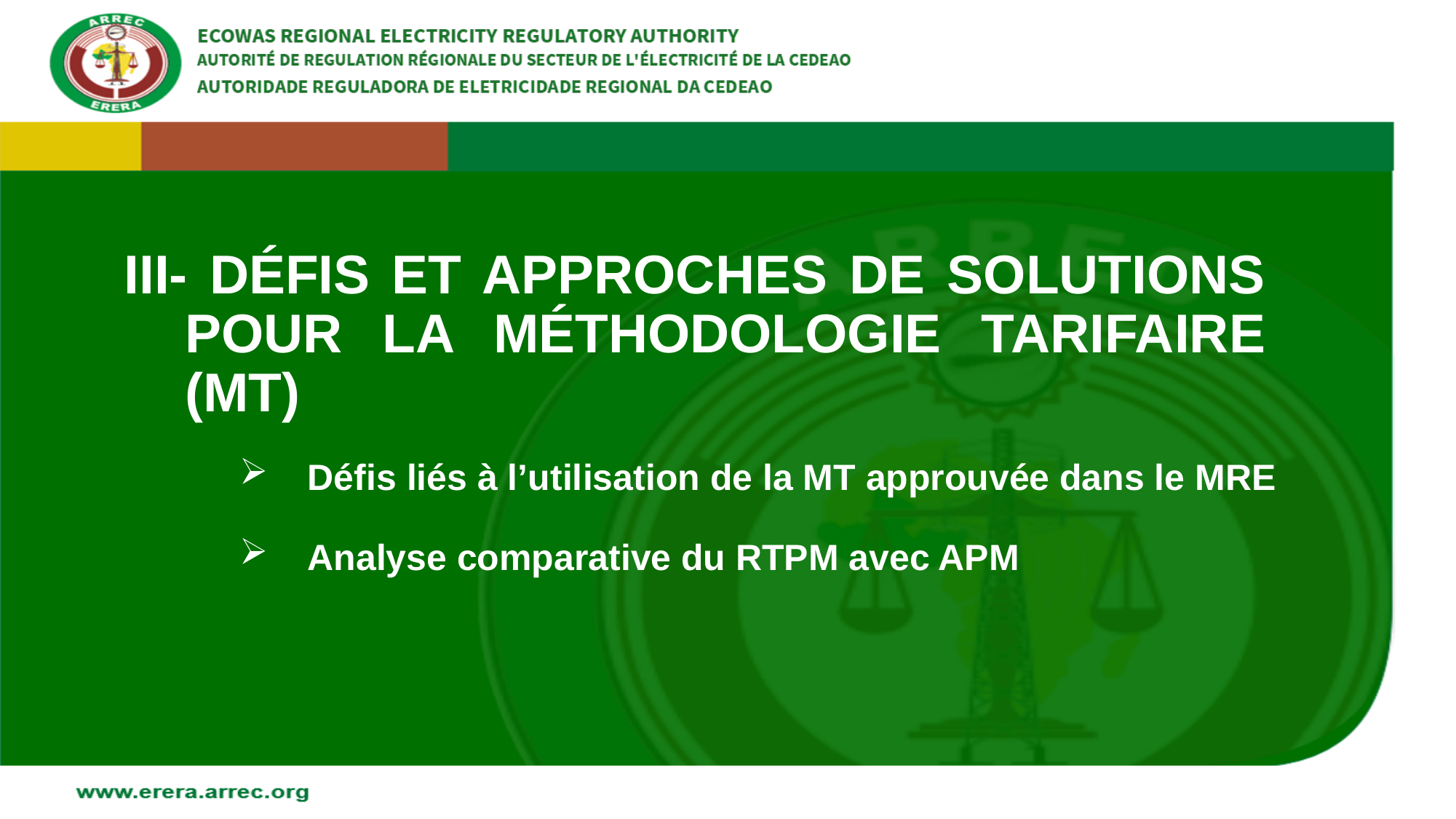

# III- DÉFIS ET APPROCHES DE SOLUTIONS POUR LA MÉTHODOLOGIE TARIFAIRE (MT)
Défis liés à l’utilisation de la MT approuvée dans le MRE
Analyse comparative du RTPM avec APM